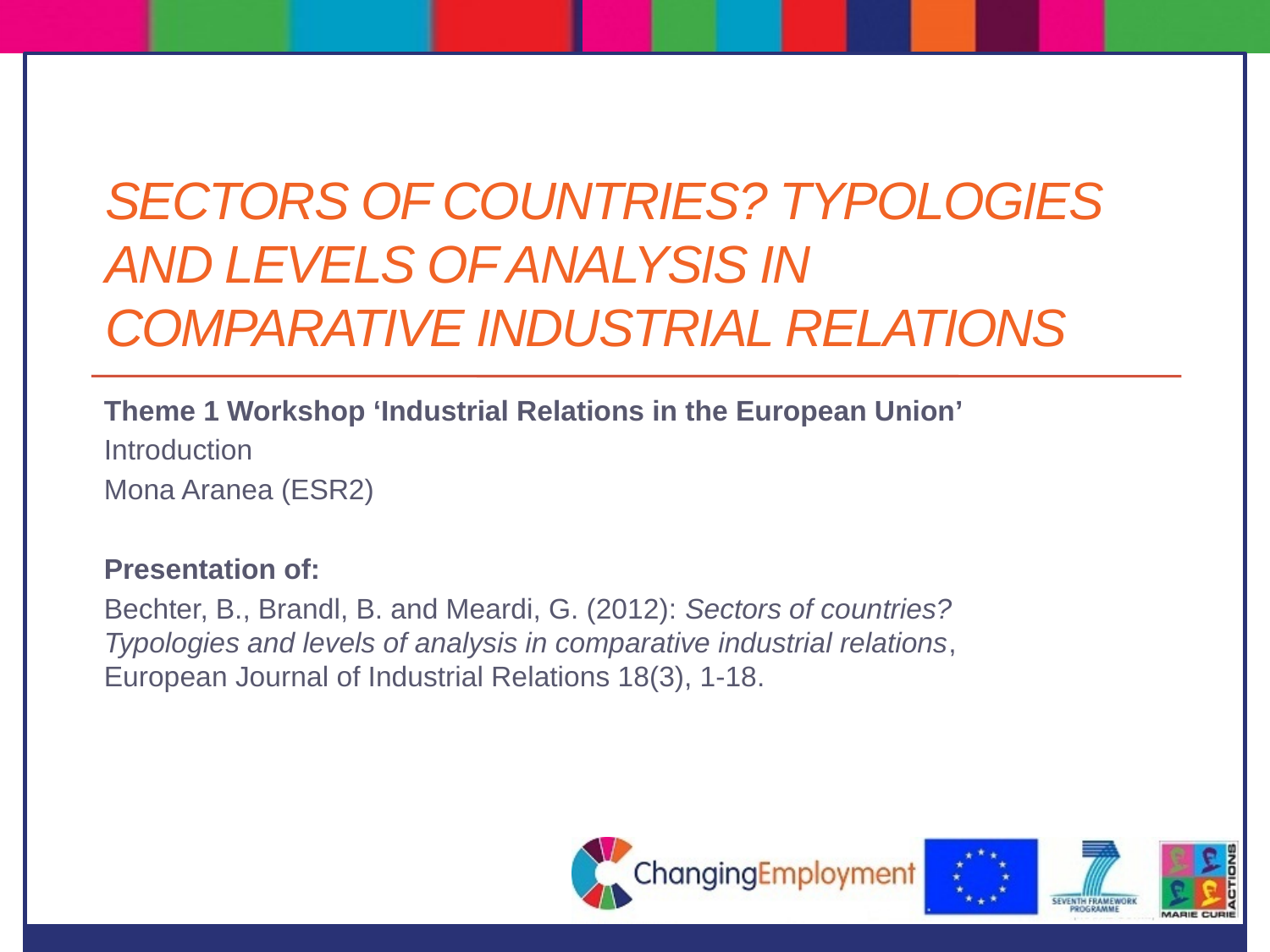

# Sectors of countries? Typologies and levels of analysis in comparative industrial relations
Theme 1 Workshop ‘Industrial Relations in the European Union’
Introduction
Mona Aranea (ESR2)

Presentation of:
Bechter, B., Brandl, B. and Meardi, G. (2012): Sectors of countries? Typologies and levels of analysis in comparative industrial relations, European Journal of Industrial Relations 18(3), 1-18.